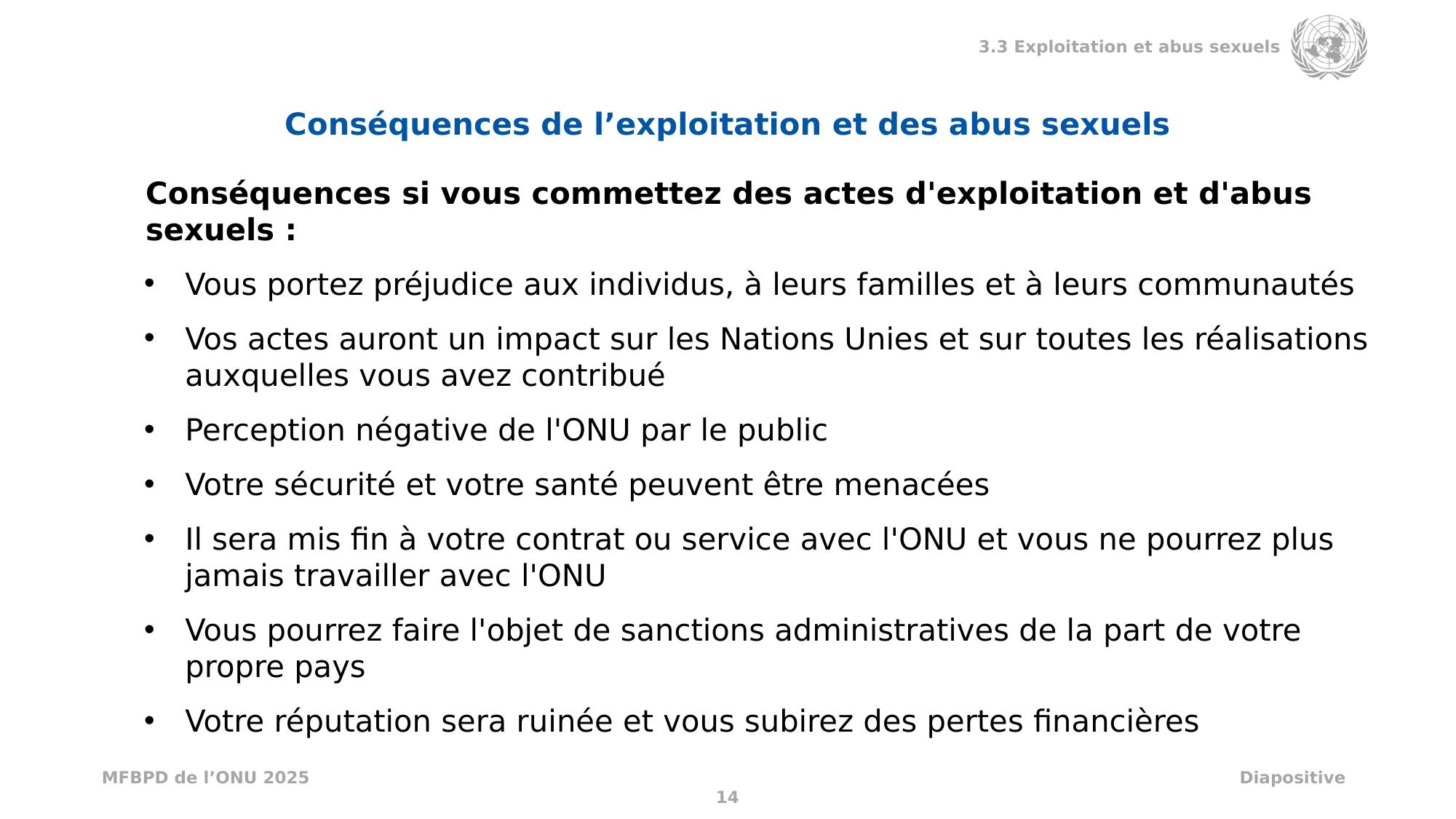

Conséquences de l’exploitation et des abus sexuels
Conséquences si vous commettez des actes d'exploitation et d'abus sexuels :
Vous portez préjudice aux individus, à leurs familles et à leurs communautés
Vos actes auront un impact sur les Nations Unies et sur toutes les réalisations auxquelles vous avez contribué
Perception négative de l'ONU par le public
Votre sécurité et votre santé peuvent être menacées
Il sera mis fin à votre contrat ou service avec l'ONU et vous ne pourrez plus jamais travailler avec l'ONU
Vous pourrez faire l'objet de sanctions administratives de la part de votre propre pays
Votre réputation sera ruinée et vous subirez des pertes financières